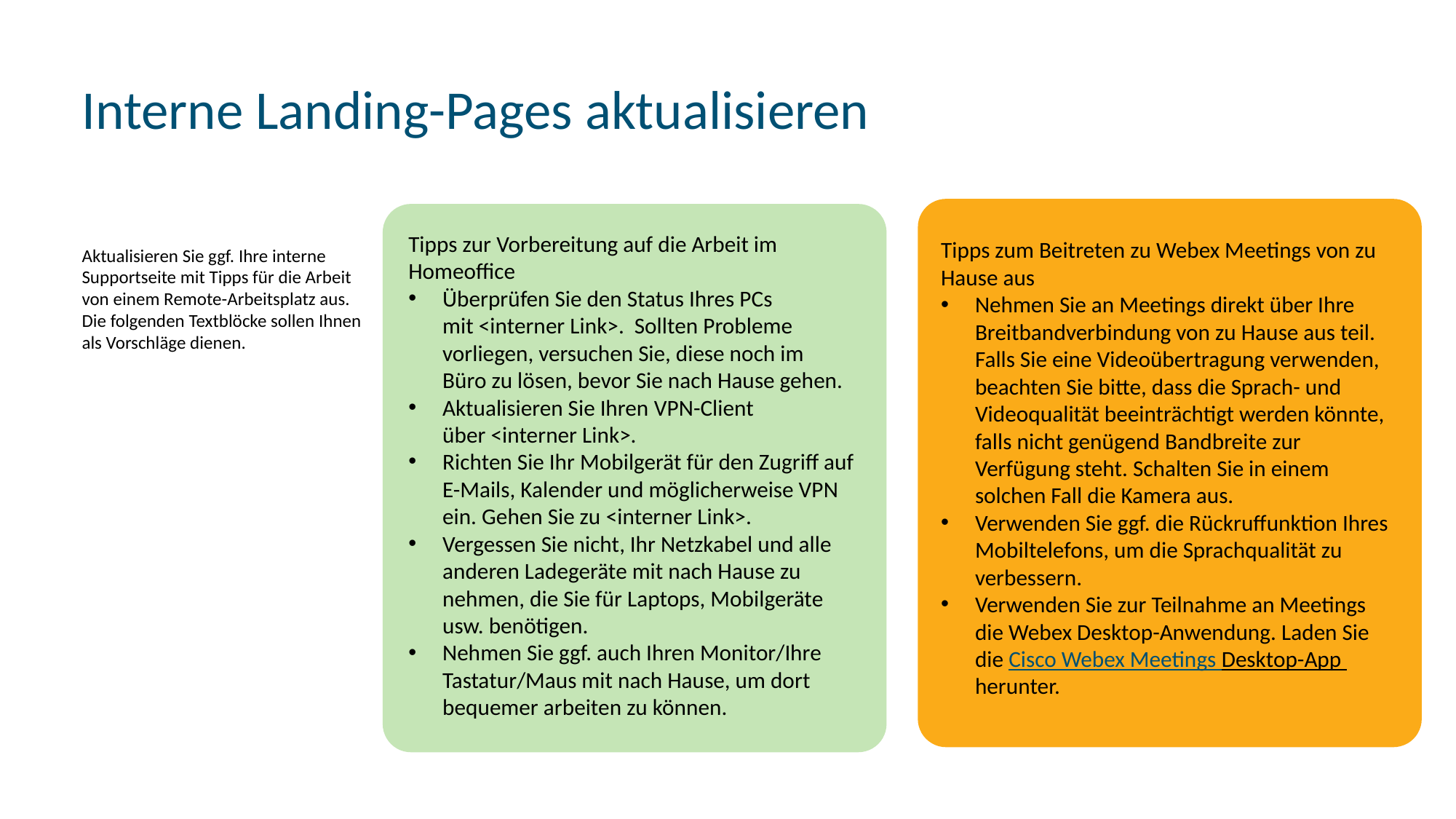

Interne Landing-Pages aktualisieren

Tipps zur Vorbereitung auf die Arbeit im Homeoffice
Überprüfen Sie den Status Ihres PCs mit <interner Link>.  Sollten Probleme vorliegen, versuchen Sie, diese noch im Büro zu lösen, bevor Sie nach Hause gehen.
Aktualisieren Sie Ihren VPN-Client über <interner Link>.
Richten Sie Ihr Mobilgerät für den Zugriff auf E-Mails, Kalender und möglicherweise VPN ein. Gehen Sie zu <interner Link>.
Vergessen Sie nicht, Ihr Netzkabel und alle anderen Ladegeräte mit nach Hause zu nehmen, die Sie für Laptops, Mobilgeräte usw. benötigen.
Nehmen Sie ggf. auch Ihren Monitor/Ihre Tastatur/Maus mit nach Hause, um dort bequemer arbeiten zu können.
Tipps zum Beitreten zu Webex Meetings von zu Hause aus
Nehmen Sie an Meetings direkt über Ihre Breitbandverbindung von zu Hause aus teil.  Falls Sie eine Videoübertragung verwenden, beachten Sie bitte, dass die Sprach- und Videoqualität beeinträchtigt werden könnte, falls nicht genügend Bandbreite zur Verfügung steht. Schalten Sie in einem solchen Fall die Kamera aus.
Verwenden Sie ggf. die Rückruffunktion Ihres Mobiltelefons, um die Sprachqualität zu verbessern.
Verwenden Sie zur Teilnahme an Meetings die Webex Desktop-Anwendung. Laden Sie die Cisco Webex Meetings Desktop-App herunter.
Aktualisieren Sie ggf. Ihre interne Supportseite mit Tipps für die Arbeit von einem Remote-Arbeitsplatz aus. Die folgenden Textblöcke sollen Ihnen als Vorschläge dienen.